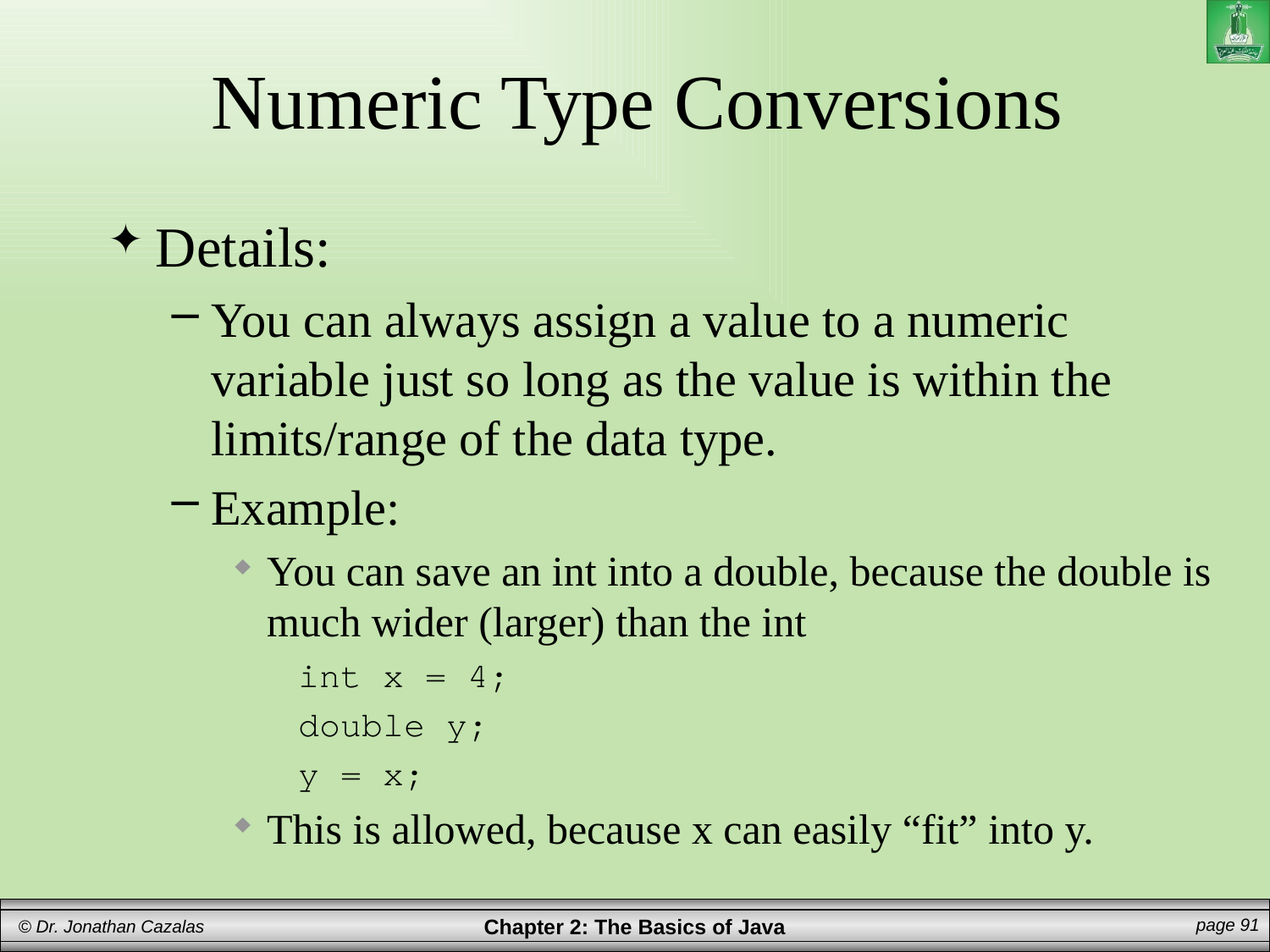

# Numeric Type Conversions
Details:
You can always assign a value to a numeric variable just so long as the value is within the limits/range of the data type.
Example:
You can save an int into a double, because the double is much wider (larger) than the int
int x = 4;
double y;
y = x;
This is allowed, because x can easily “fit” into y.